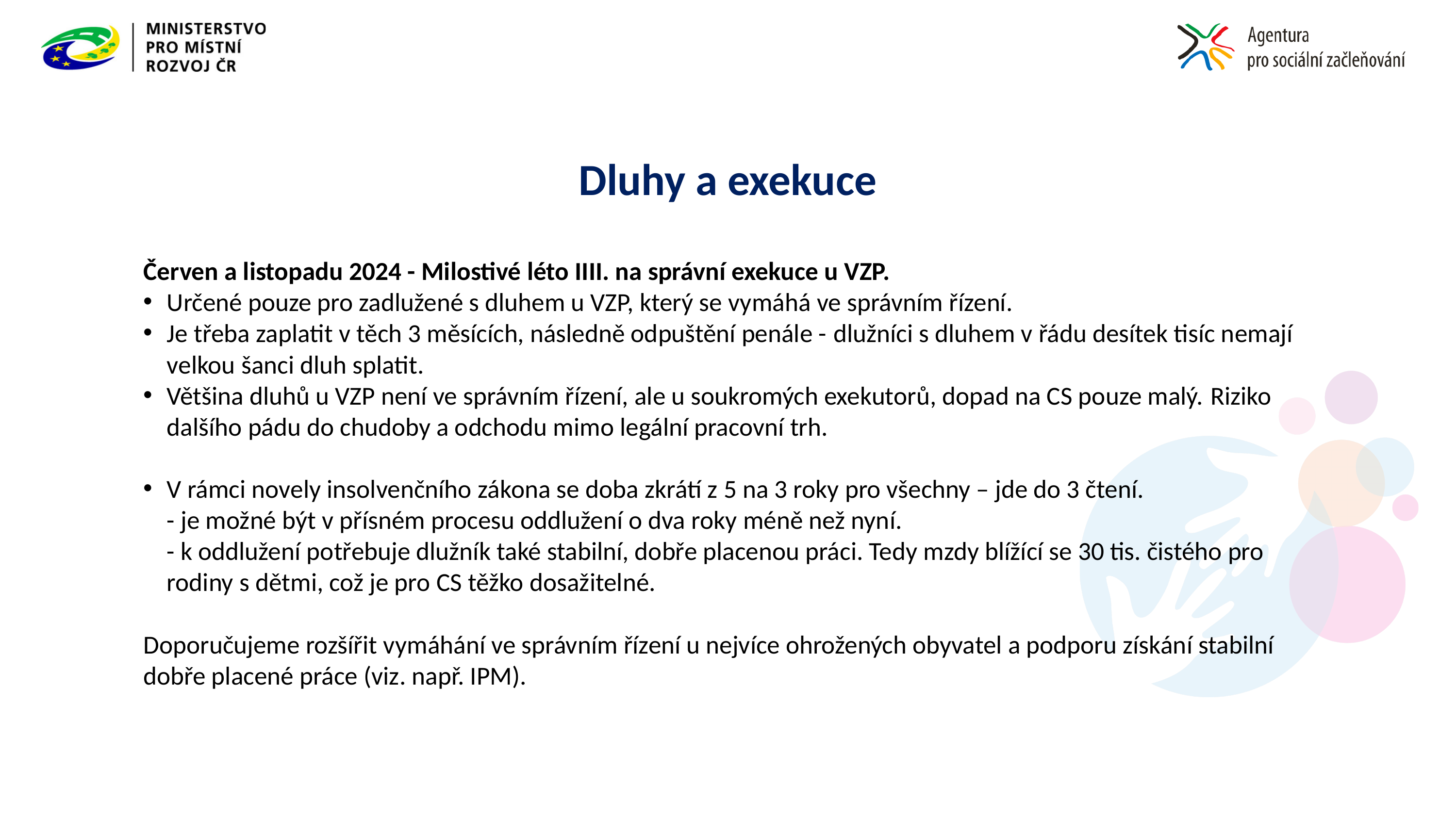

# Dluhy a exekuce
Červen a listopadu 2024 - Milostivé léto IIII. na správní exekuce u VZP.
Určené pouze pro zadlužené s dluhem u VZP, který se vymáhá ve správním řízení.
Je třeba zaplatit v těch 3 měsících, následně odpuštění penále - dlužníci s dluhem v řádu desítek tisíc nemají velkou šanci dluh splatit.
Většina dluhů u VZP není ve správním řízení, ale u soukromých exekutorů, dopad na CS pouze malý. Riziko dalšího pádu do chudoby a odchodu mimo legální pracovní trh.

V rámci novely insolvenčního zákona se doba zkrátí z 5 na 3 roky pro všechny – jde do 3 čtení. 
- je možné být v přísném procesu oddlužení o dva roky méně než nyní.
- k oddlužení potřebuje dlužník také stabilní, dobře placenou práci. Tedy mzdy blížící se 30 tis. čistého pro rodiny s dětmi, což je pro CS těžko dosažitelné.
Doporučujeme rozšířit vymáhání ve správním řízení u nejvíce ohrožených obyvatel a podporu získání stabilní dobře placené práce (viz. např. IPM).